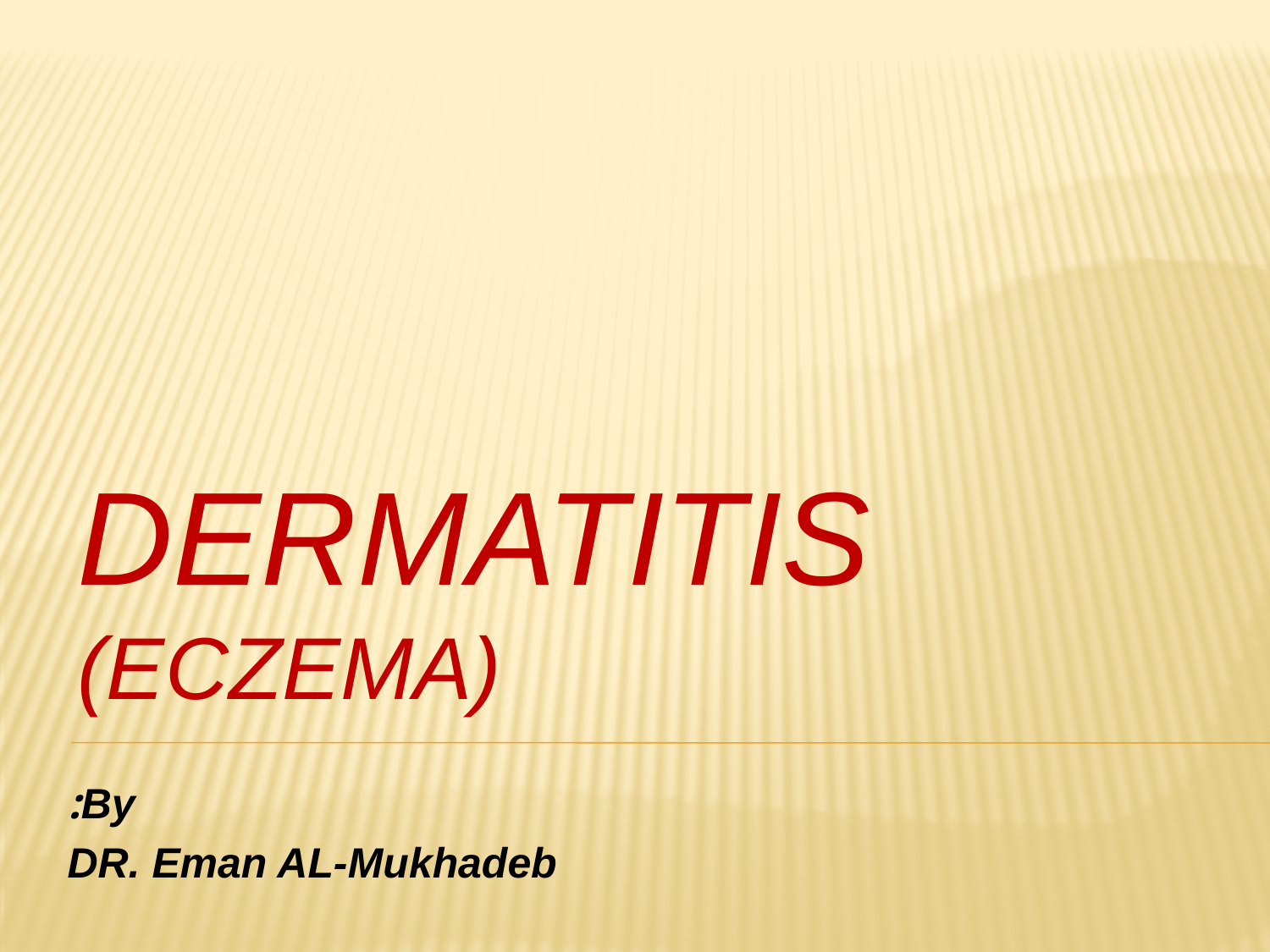

# Dermatitis (Eczema)
By:
DR. Eman AL-Mukhadeb